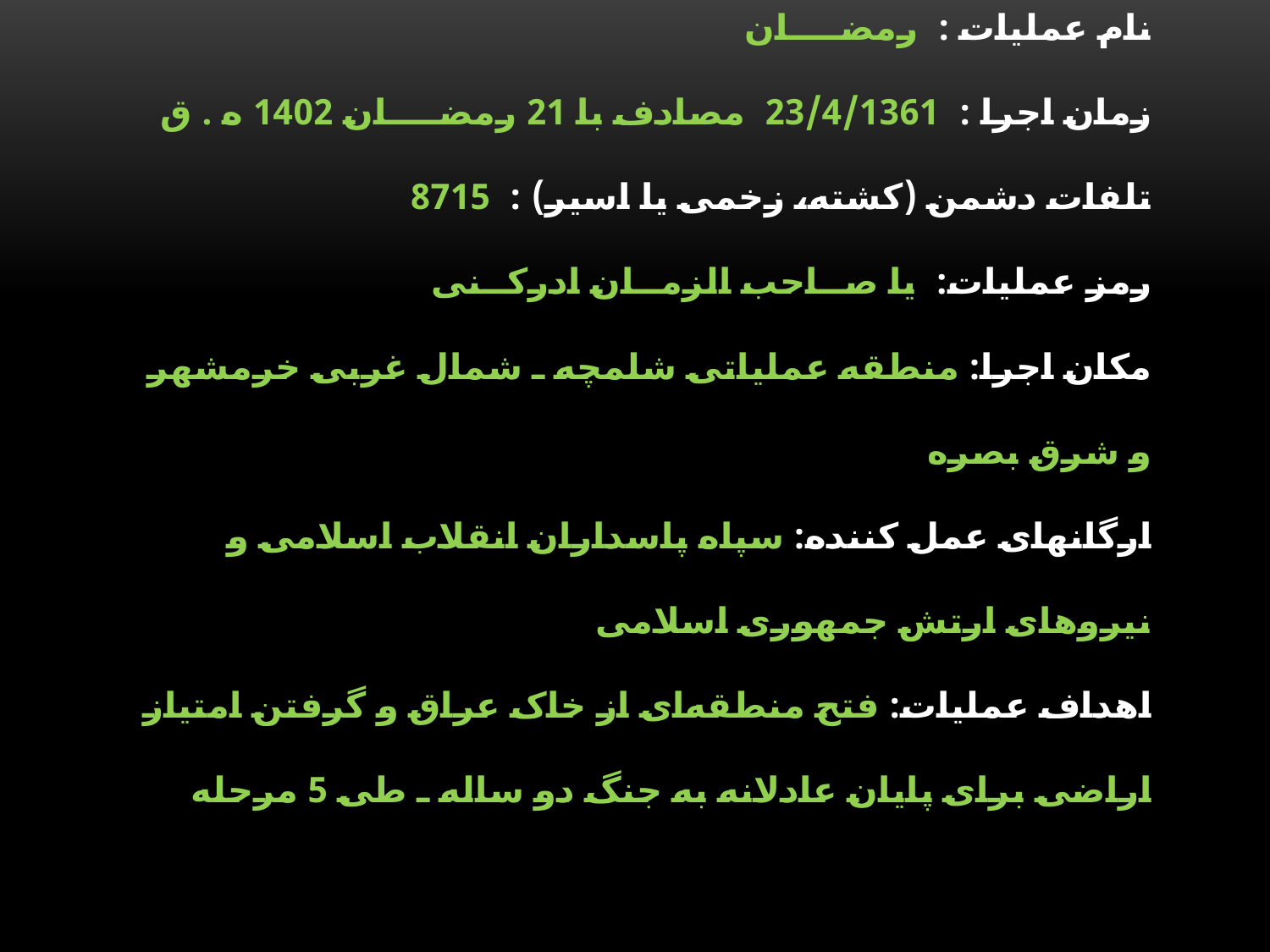

نام عملیات ‌:  رمضــــان
زمان اجرا‌ :  23/4/1361  مصادف با 21 رمضــــان 1402 ه . ق
تلفات دشمن (کشته، زخمی یا اسیر)‌ :  8715
رمز عملیات‌:  یا صــاحب الزمــان ادرکــنی
مکان اجرا: منطقه عملیاتی شلمچه ـ شمال غربی خرمشهر و شرق بصره
ارگانهای عمل کننده‌: سپاه پاسداران انقلاب اسلامی و نیروهای ارتش جمهوری اسلامی
اهداف عملیات: فتح منطقه‌ای از خاک عراق و گرفتن امتیاز اراضی برای پایان عادلانه به جنگ دو ساله ـ طی 5 مرحله